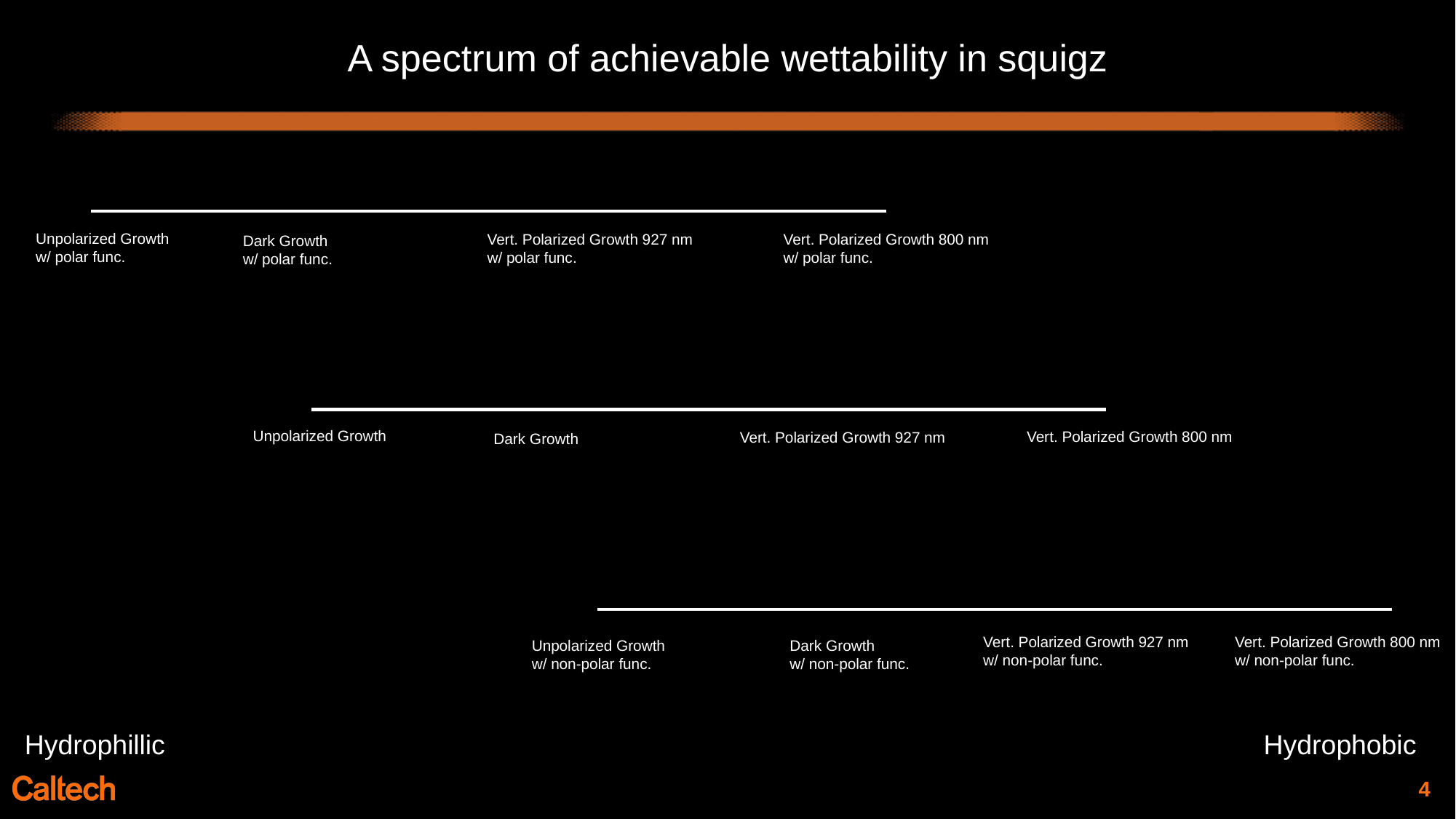

# A spectrum of achievable wettability in squigz
Unpolarized Growth
w/ polar func.
Vert. Polarized Growth 927 nm
w/ polar func.
Vert. Polarized Growth 800 nm
w/ polar func.
Dark Growth
w/ polar func.
Unpolarized Growth
Vert. Polarized Growth 800 nm
Vert. Polarized Growth 927 nm
Dark Growth
Vert. Polarized Growth 927 nm
w/ non-polar func.
Vert. Polarized Growth 800 nm
w/ non-polar func.
Unpolarized Growth
w/ non-polar func.
Dark Growth
w/ non-polar func.
Hydrophillic
Hydrophobic
4